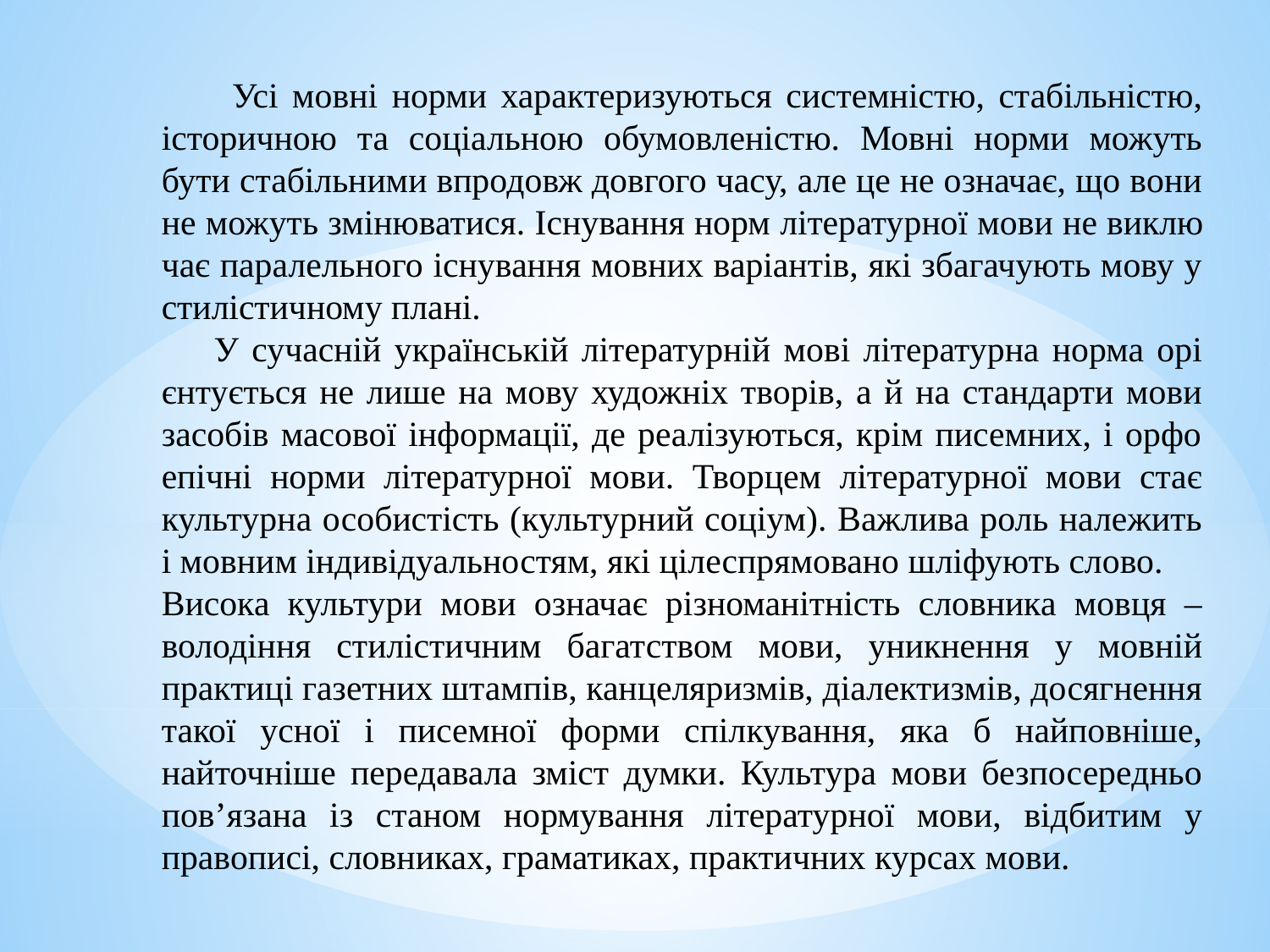

Усі мовні норми характеризуються системністю, стабільністю, історичною та соціальною обумовленістю. Мовні норми можуть бути стабільними впродовж довгого часу, але це не означає, що вони не можуть змінюватися. Існування норм літературної мови не виклю­чає паралельного існування мовних варіантів, які збагачують мову у стилістичному плані.
    У сучасній українській літературній мові літературна норма орі­єнтується не лише на мову художніх творів, а й на стандарти мови засобів масової інформації, де реалізуються, крім писемних, і орфо­епічні норми літературної мови. Творцем літературної мови стає культурна особистість (культурний соціум). Важлива роль належить і мовним індивідуальностям, які цілеспрямовано шліфують слово.
Висока культури мови означає різноманітність словника мовця – володіння стилістичним багат­ством мови, уникнення у мовній практиці га­зетних штампів, канцеляризмів, діалектизмів, досягнення такої усної і писемної форми спіл­кування, яка б найповніше, найточніше пере­давала зміст думки. Культура мови безпосередньо пов’язана із станом норму­вання літературної мови, відбитим у правописі, словниках, граматиках, практичних курсах мови.